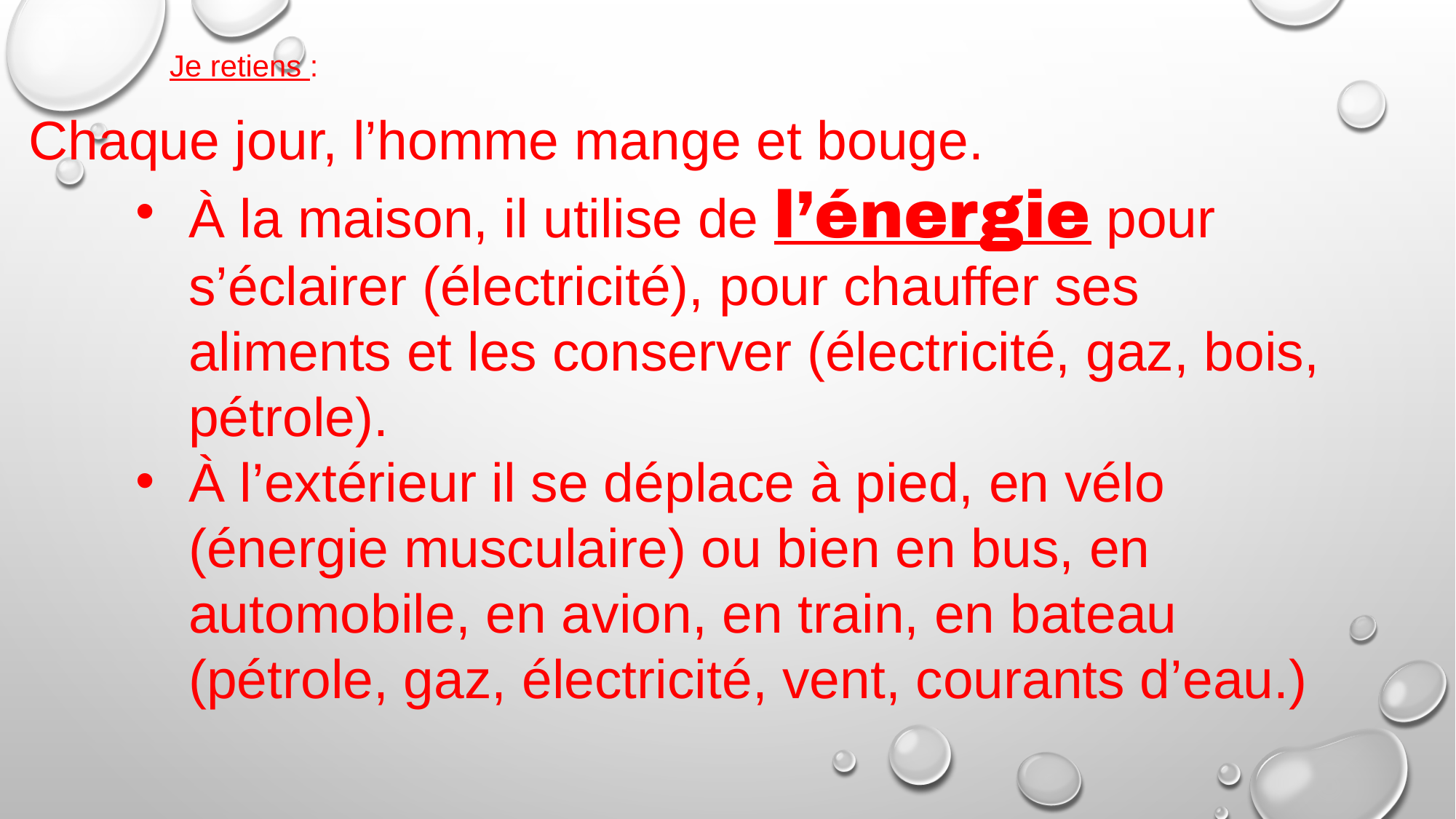

Je retiens :
Chaque jour, l’homme mange et bouge.
À la maison, il utilise de l’énergie pour s’éclairer (électricité), pour chauffer ses aliments et les conserver (électricité, gaz, bois, pétrole).
À l’extérieur il se déplace à pied, en vélo (énergie musculaire) ou bien en bus, en automobile, en avion, en train, en bateau (pétrole, gaz, électricité, vent, courants d’eau.)